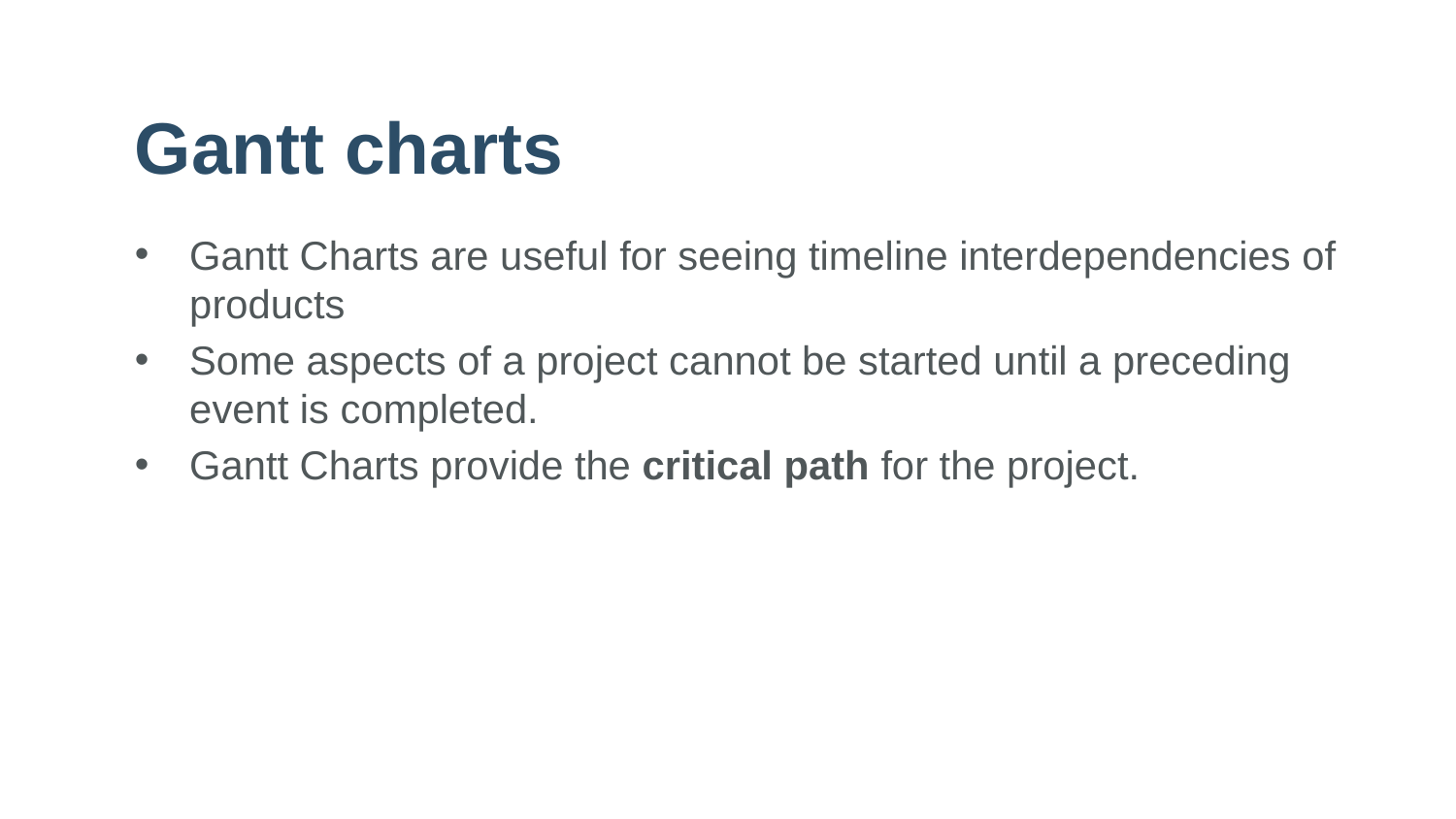

# Gantt charts
Gantt Charts are useful for seeing timeline interdependencies of products
Some aspects of a project cannot be started until a preceding event is completed.
Gantt Charts provide the critical path for the project.